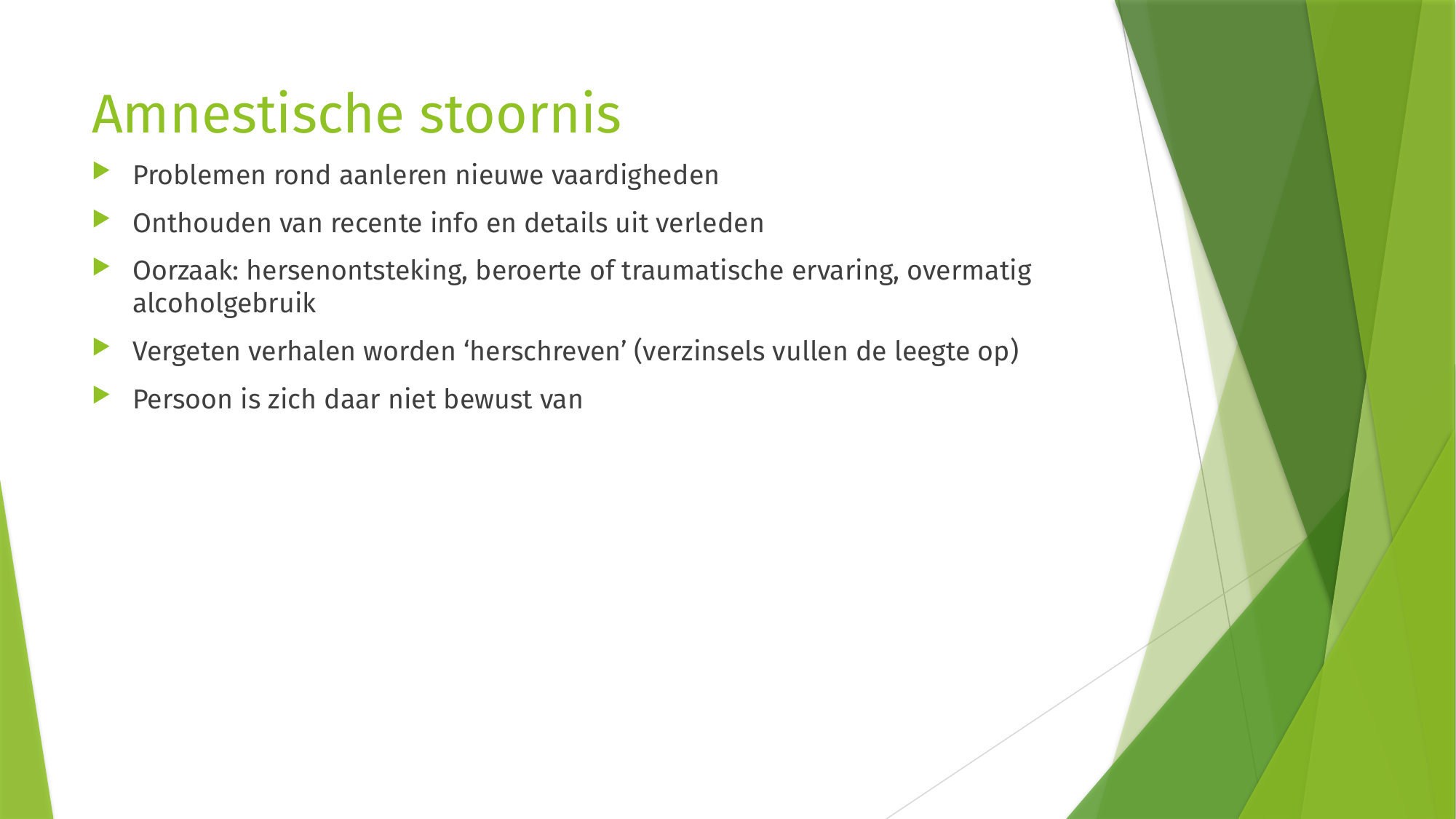

# Amnestische stoornis
Problemen rond aanleren nieuwe vaardigheden
Onthouden van recente info en details uit verleden
Oorzaak: hersenontsteking, beroerte of traumatische ervaring, overmatig alcoholgebruik
Vergeten verhalen worden ‘herschreven’ (verzinsels vullen de leegte op)
Persoon is zich daar niet bewust van